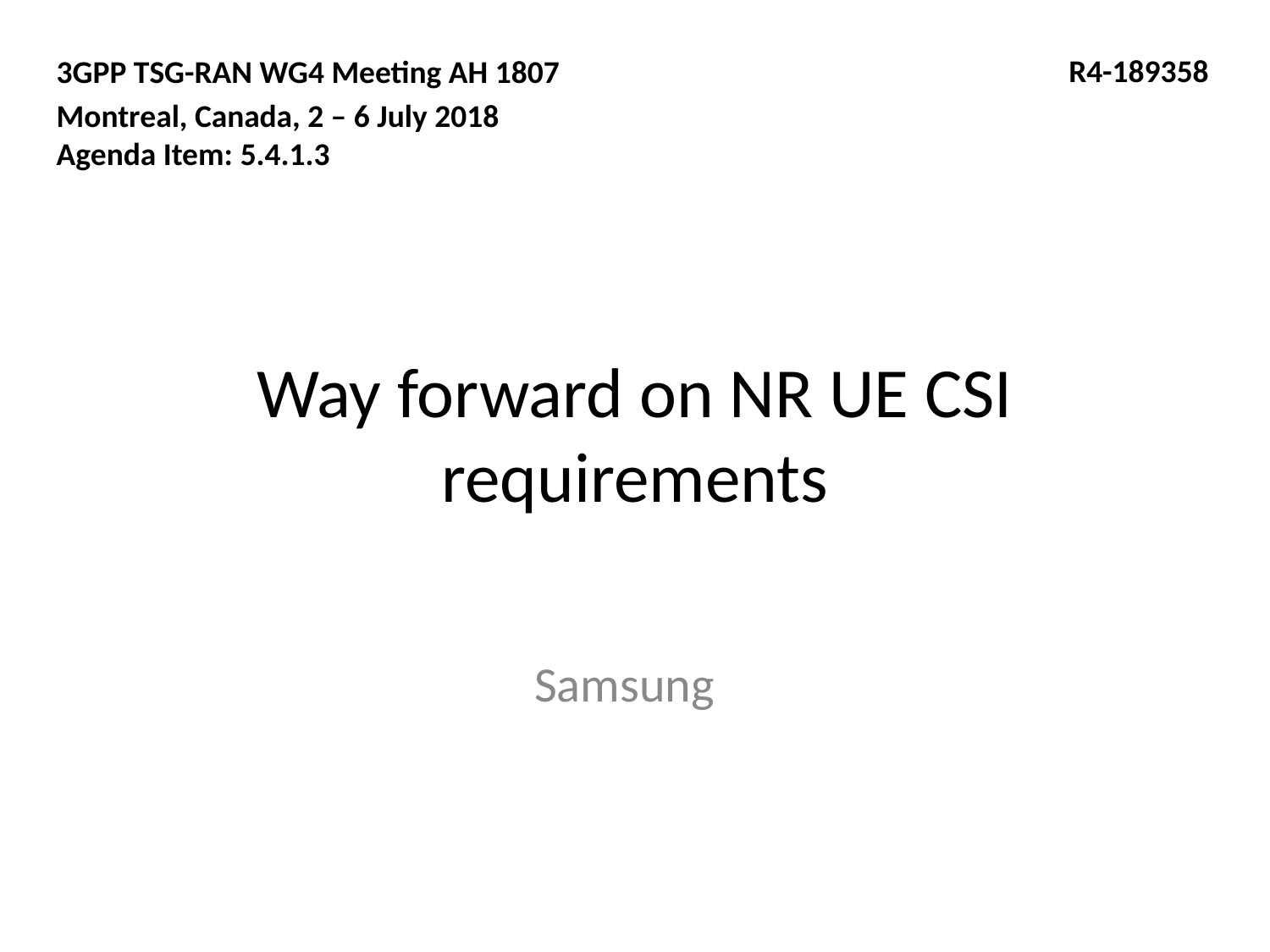

3GPP TSG-RAN WG4 Meeting AH 1807
Montreal, Canada, 2 – 6 July 2018
Agenda Item: 5.4.1.3
R4-189358
# Way forward on NR UE CSI requirements
Samsung